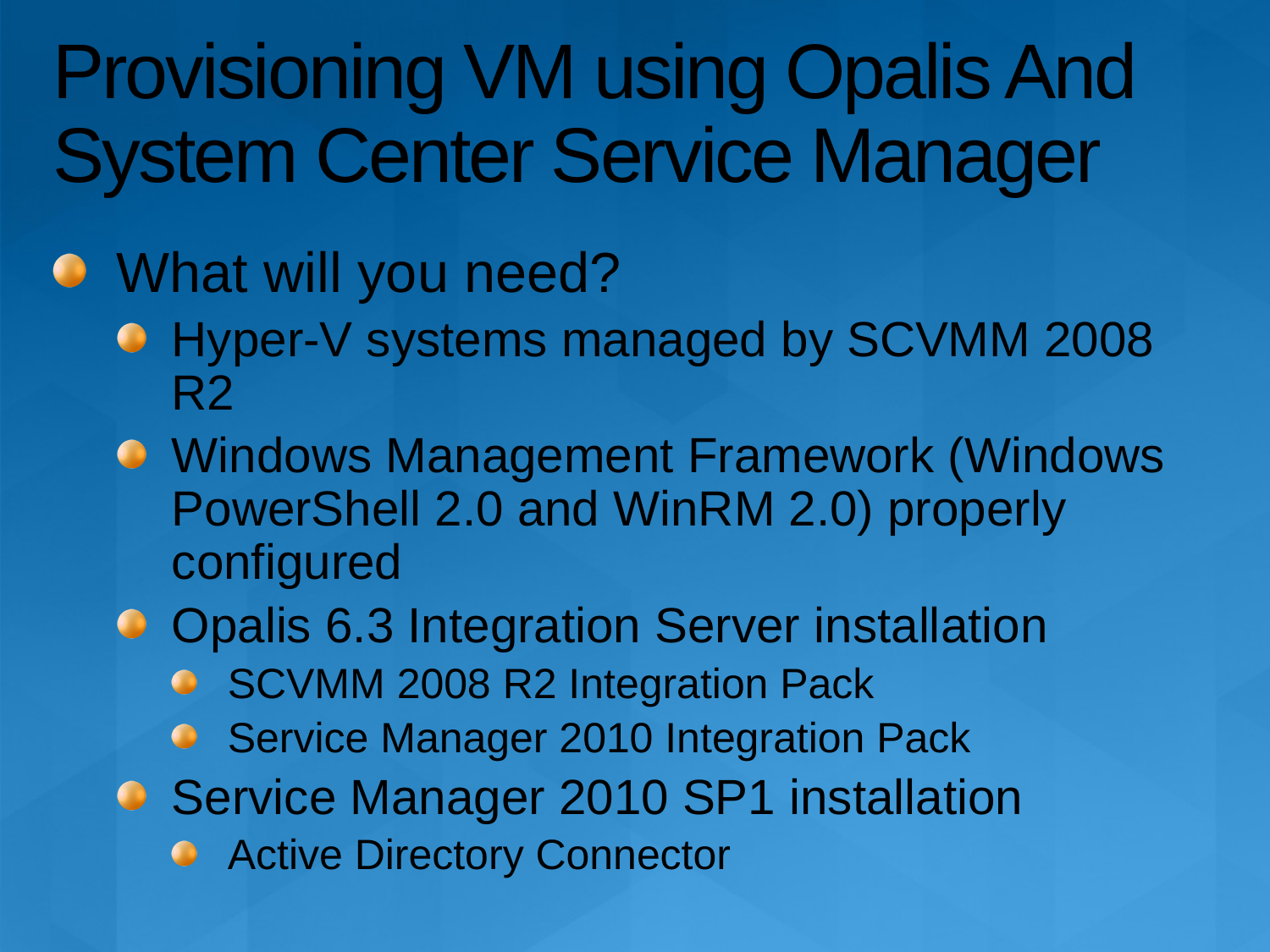

# Provisioning VM using Opalis And System Center Service Manager
What will you need?
Hyper-V systems managed by SCVMM 2008 R2
Windows Management Framework (Windows PowerShell 2.0 and WinRM 2.0) properly configured
Opalis 6.3 Integration Server installation
SCVMM 2008 R2 Integration Pack
Service Manager 2010 Integration Pack
Service Manager 2010 SP1 installation
Active Directory Connector